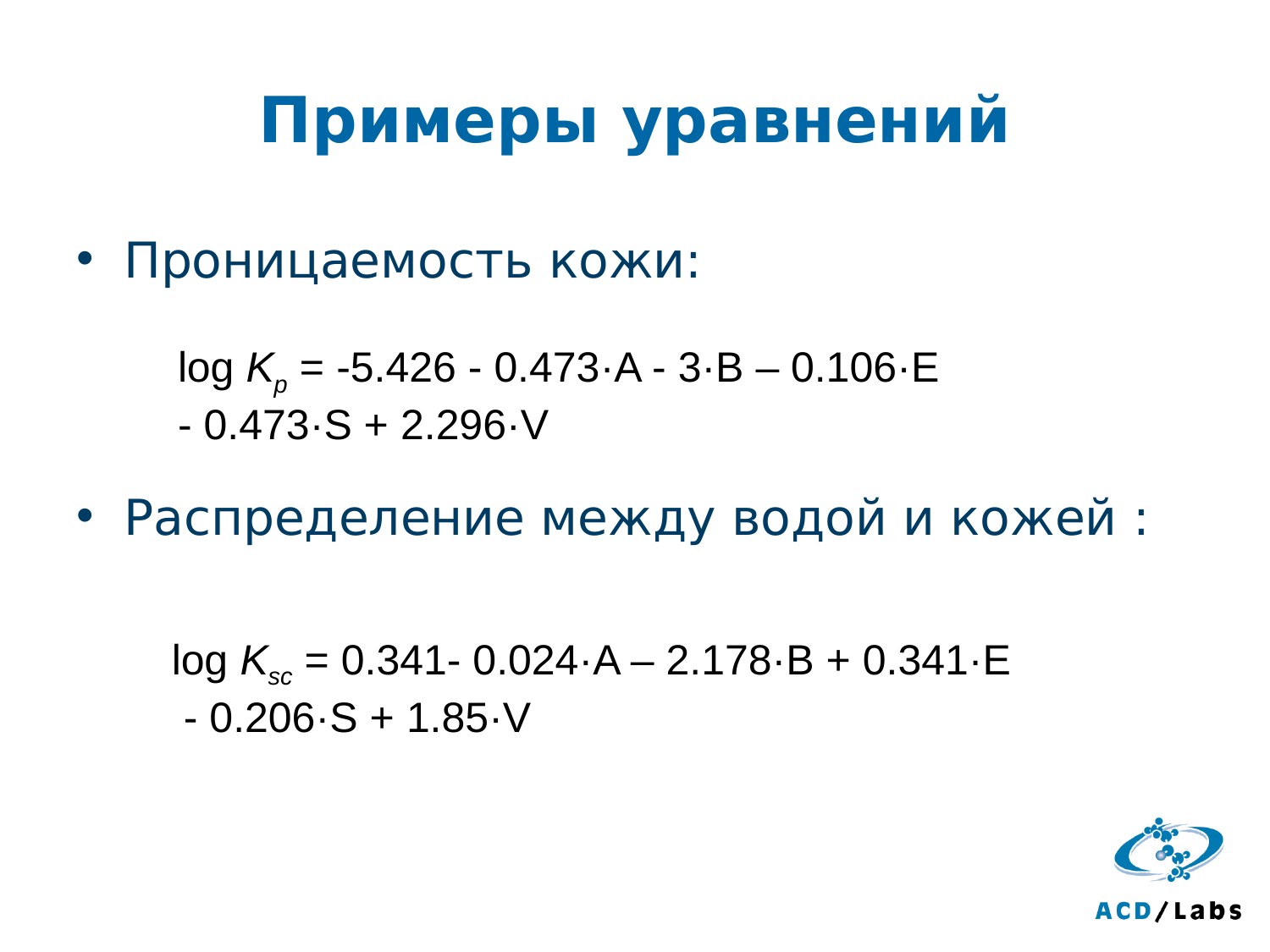

# Примеры уравнений
Проницаемость кожи:

Распределение между водой и кожей :
log Kp = -5.426 - 0.473·A - 3·B – 0.106·E
- 0.473·S + 2.296·V

log Ksc = 0.341- 0.024·A – 2.178·B + 0.341·E
 - 0.206·S + 1.85·V